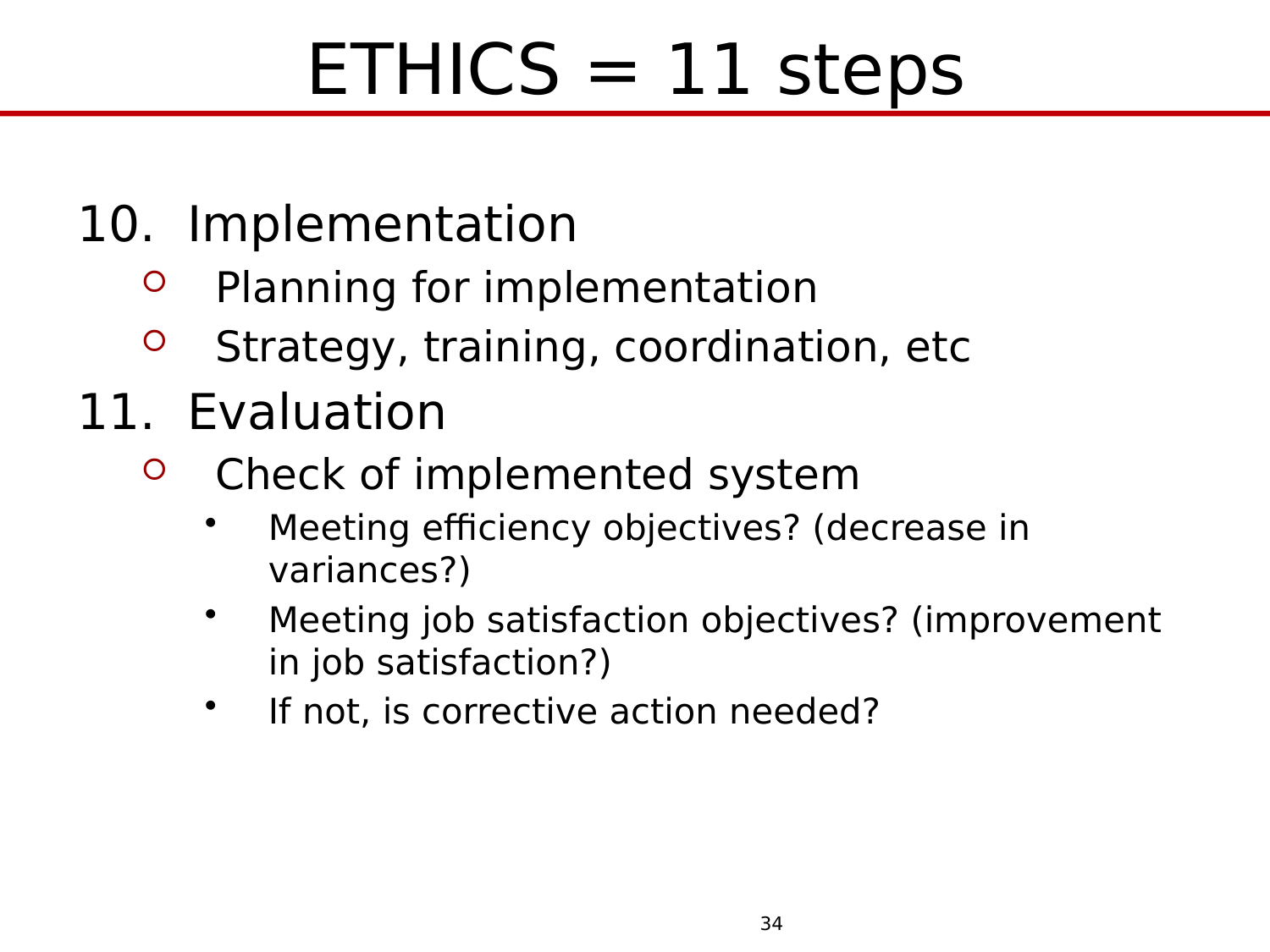

# ETHICS = 11 steps
10.  Implementation
Planning for implementation
Strategy, training, coordination, etc
11.  Evaluation
Check of implemented system
Meeting efficiency objectives? (decrease in variances?)
Meeting job satisfaction objectives? (improvement in job satisfaction?)
If not, is corrective action needed?

34